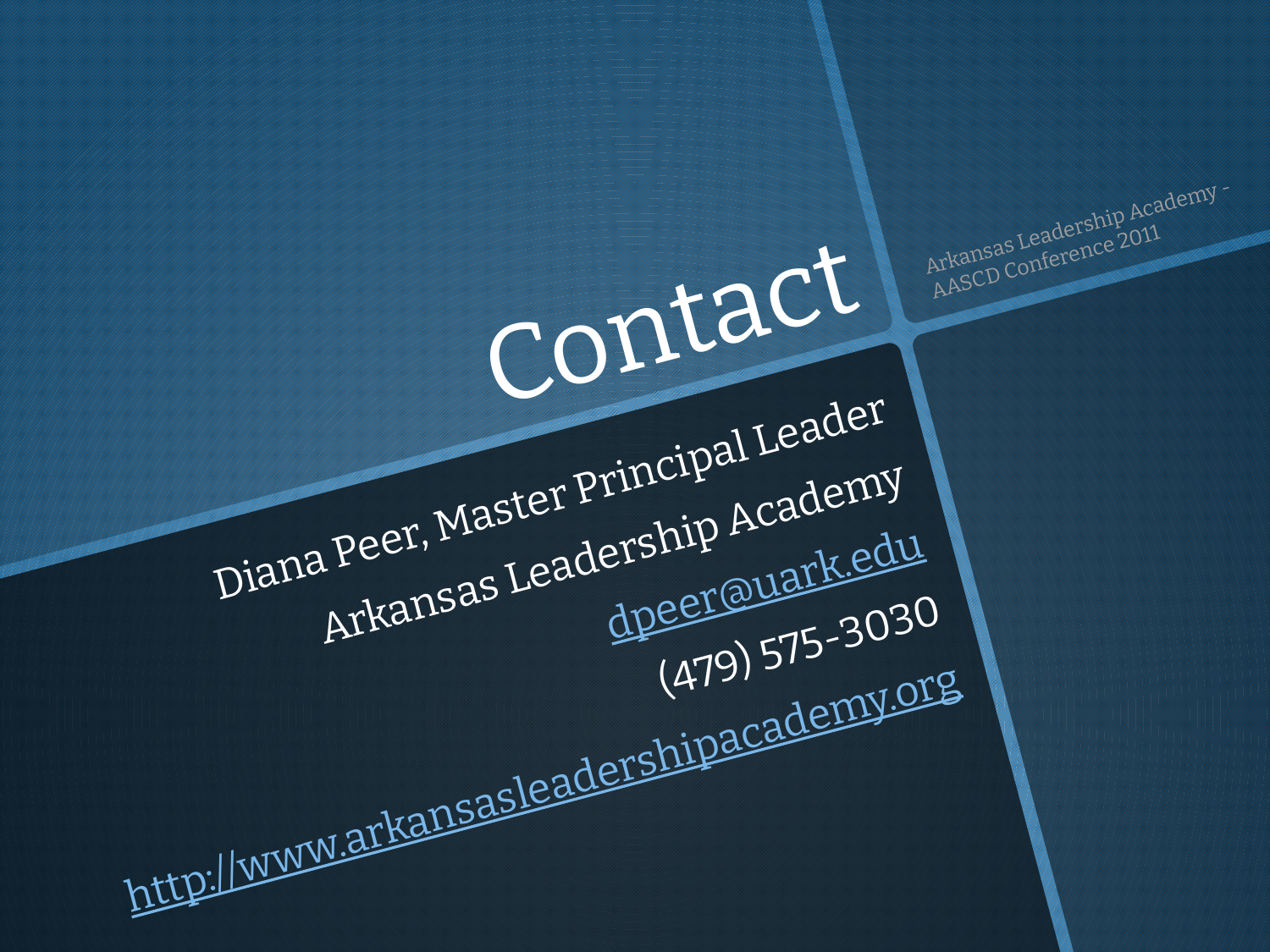

Arkansas Leadership Academy - AASCD Conference 2011
# Contact
Diana Peer, Master Principal Leader
Arkansas Leadership Academy
dpeer@uark.edu
(479) 575-3030
http://www.arkansasleadershipacademy.org